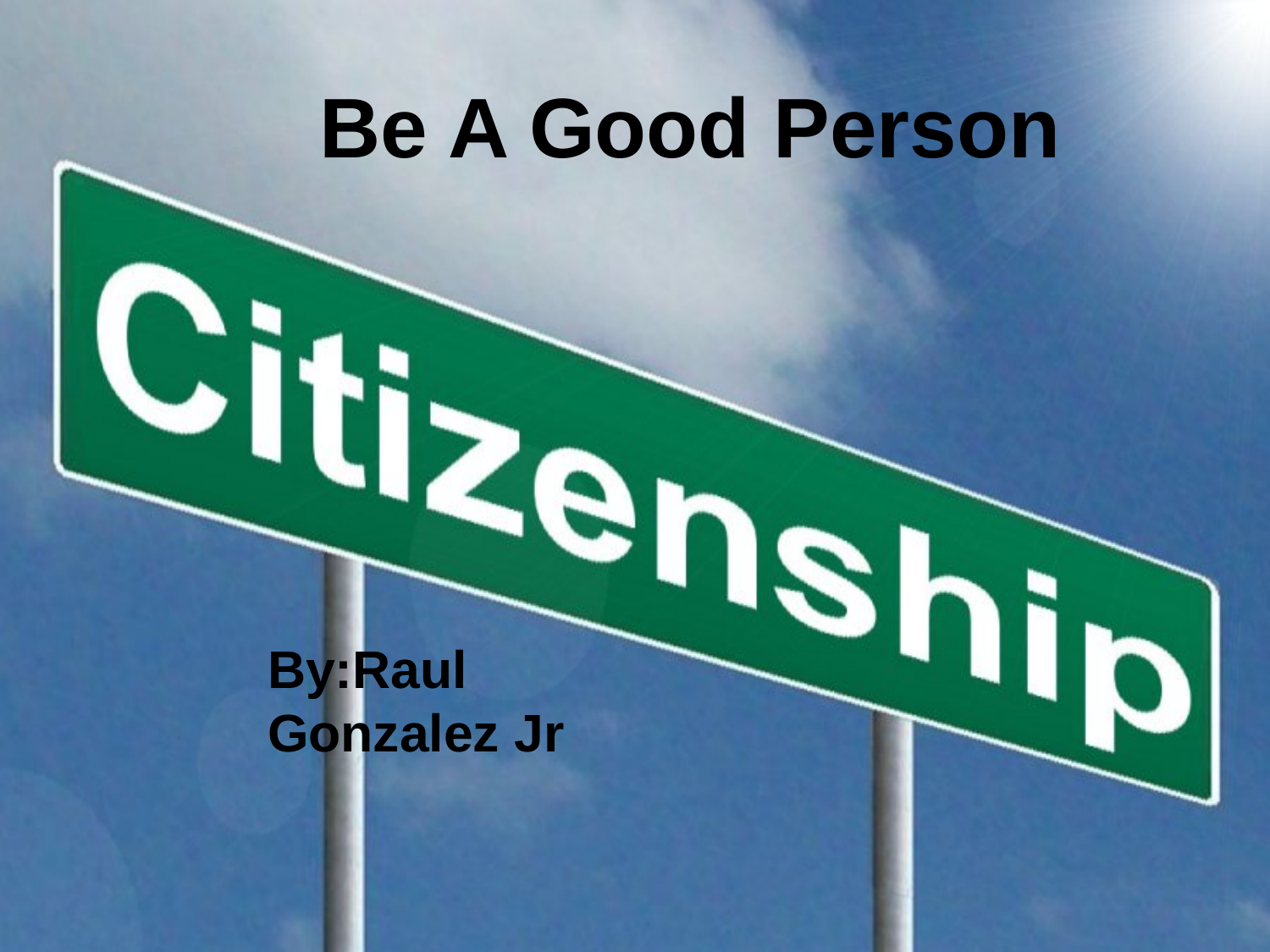

# Be A Good Person
By:Raul Gonzalez Jr